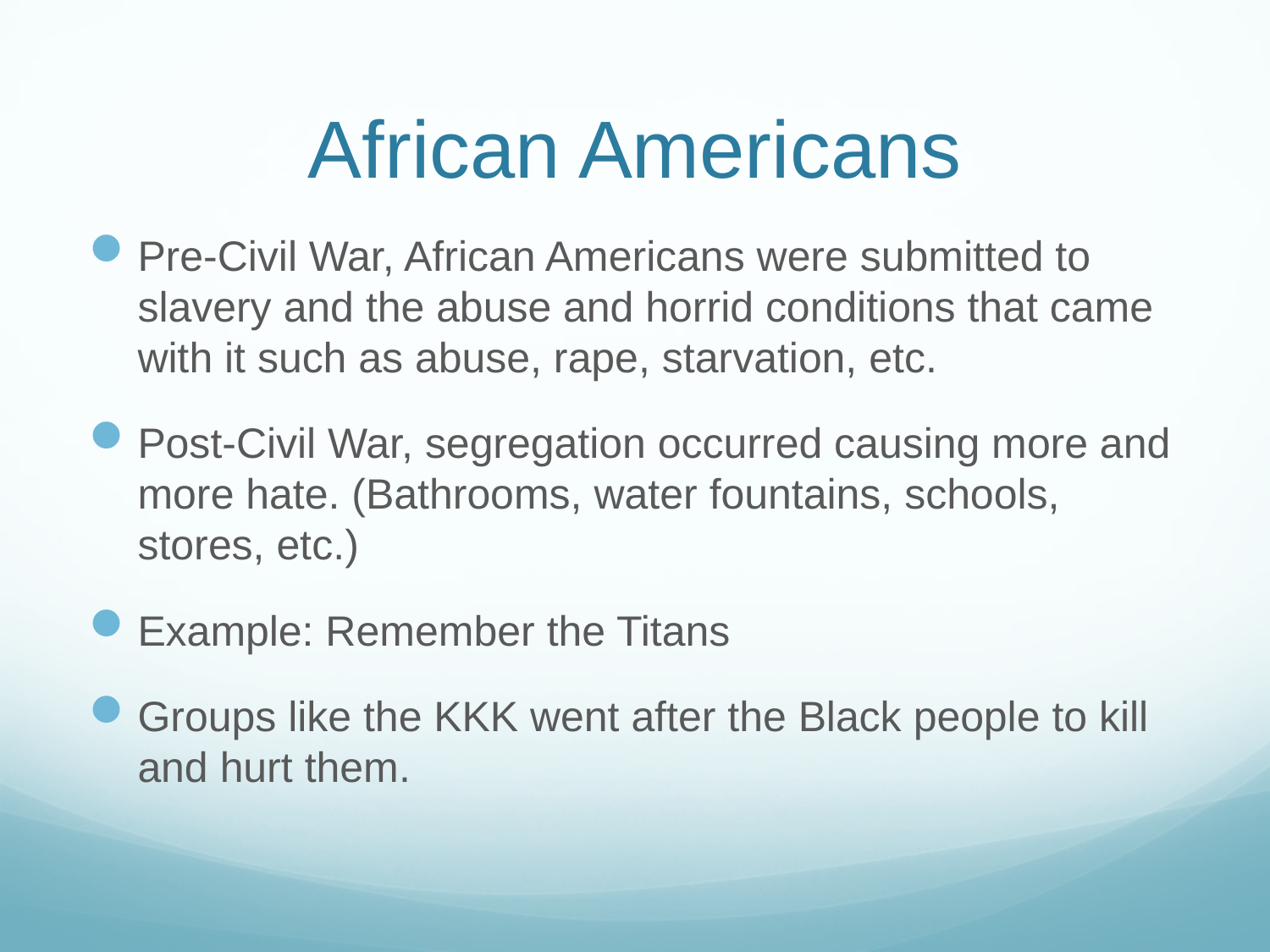

# African Americans
Pre-Civil War, African Americans were submitted to slavery and the abuse and horrid conditions that came with it such as abuse, rape, starvation, etc.
Post-Civil War, segregation occurred causing more and more hate. (Bathrooms, water fountains, schools, stores, etc.)
Example: Remember the Titans
Groups like the KKK went after the Black people to kill and hurt them.